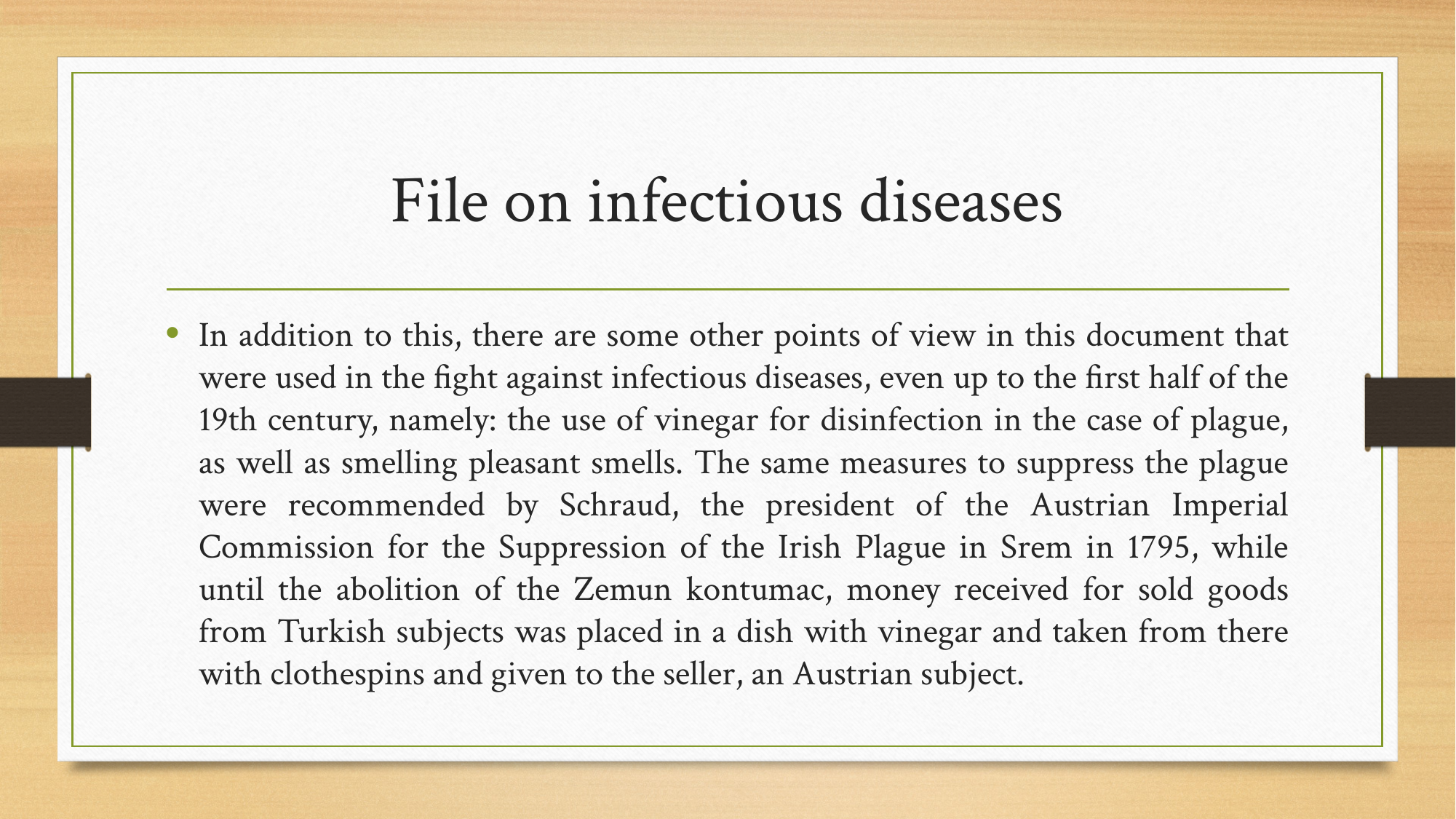

# File on infectious diseases
In addition to this, there are some other points of view in this document that were used in the fight against infectious diseases, even up to the first half of the 19th century, namely: the use of vinegar for disinfection in the case of plague, as well as smelling pleasant smells. The same measures to suppress the plague were recommended by Schraud, the president of the Austrian Imperial Commission for the Suppression of the Irish Plague in Srem in 1795, while until the abolition of the Zemun kontumac, money received for sold goods from Turkish subjects was placed in a dish with vinegar and taken from there with clothespins and given to the seller, an Austrian subject.